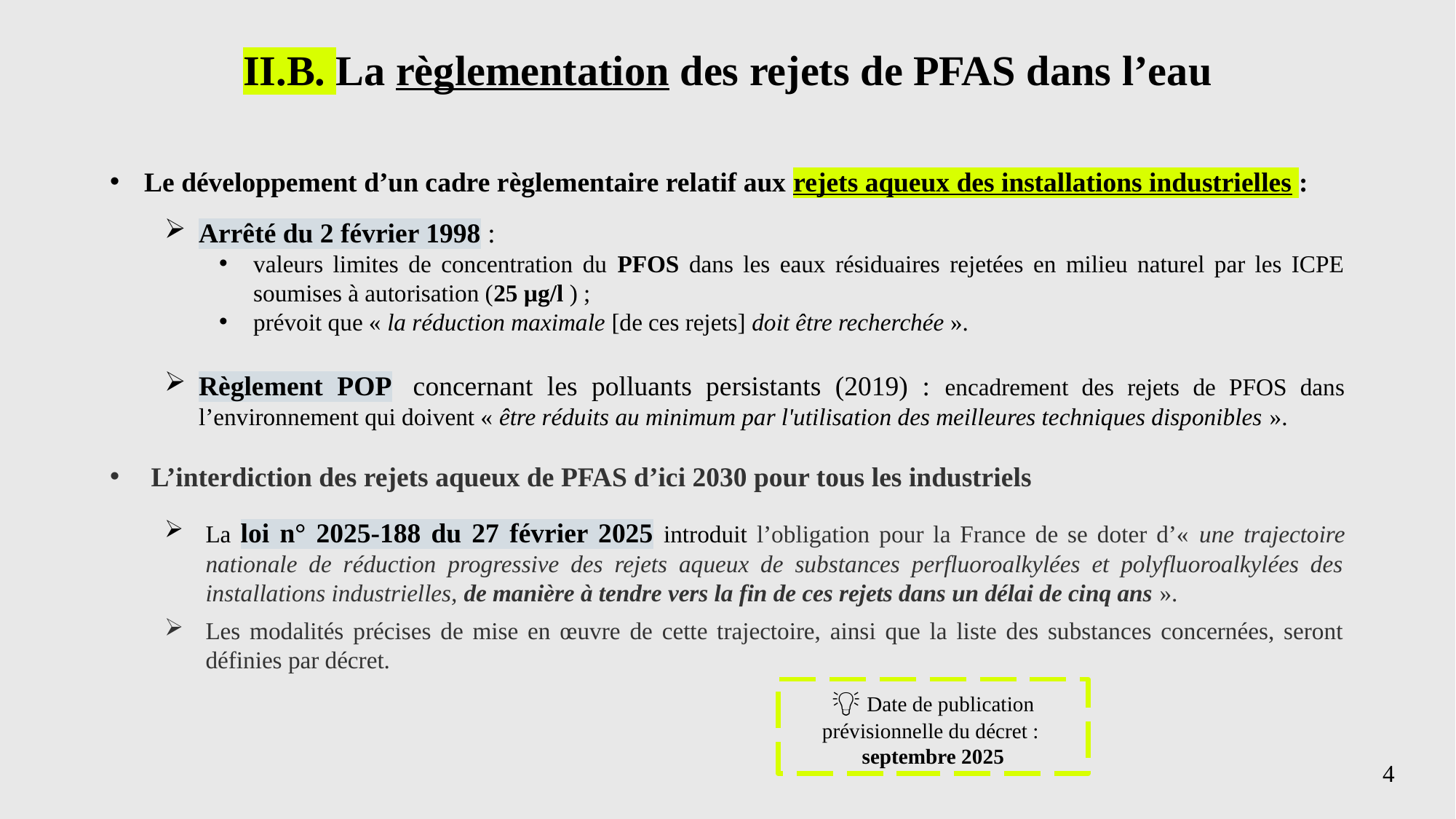

II.B. La règlementation des rejets de PFAS dans l’eau

Le développement d’un cadre règlementaire relatif aux rejets aqueux des installations industrielles :

Arrêté du 2 février 1998 :
valeurs limites de concentration du PFOS dans les eaux résiduaires rejetées en milieu naturel par les ICPE soumises à autorisation (25 µg/l ) ;
prévoit que « la réduction maximale [de ces rejets] doit être recherchée ».

Règlement POP  concernant les polluants persistants (2019) : encadrement des rejets de PFOS dans l’environnement qui doivent « être réduits au minimum par l'utilisation des meilleures techniques disponibles ».

L’interdiction des rejets aqueux de PFAS d’ici 2030 pour tous les industriels

La loi n° 2025-188 du 27 février 2025 introduit l’obligation pour la France de se doter d’« une trajectoire nationale de réduction progressive des rejets aqueux de substances perfluoroalkylées et polyfluoroalkylées des installations industrielles, de manière à tendre vers la fin de ces rejets dans un délai de cinq ans ».
Les modalités précises de mise en œuvre de cette trajectoire, ainsi que la liste des substances concernées, seront définies par décret.

💡 Date de publication prévisionnelle du décret :
septembre 2025
4